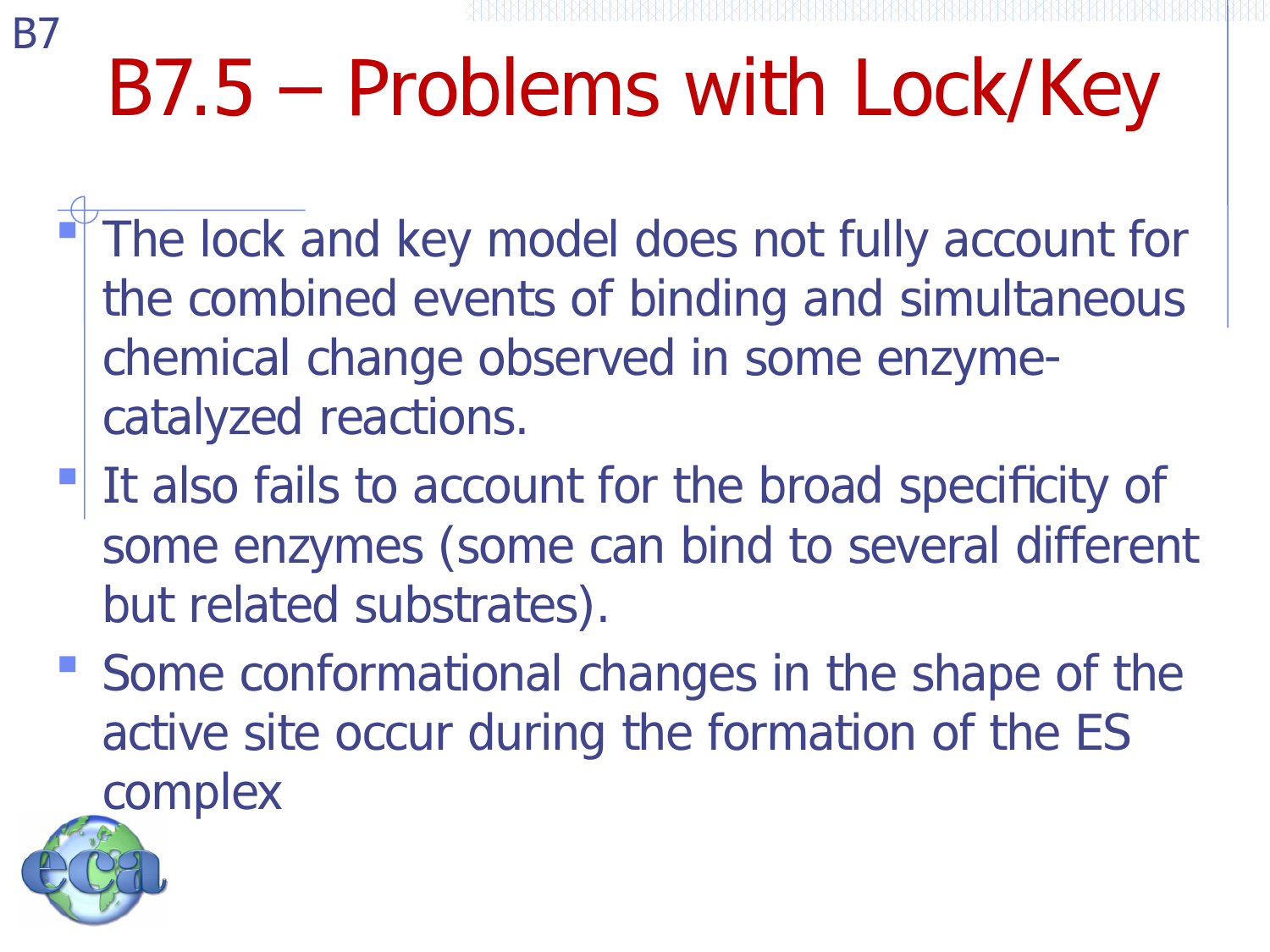

# B7.5 – Problems with Lock/Key
The lock and key model does not fully account for the combined events of binding and simultaneous chemical change observed in some enzyme-catalyzed reactions.
It also fails to account for the broad specificity of some enzymes (some can bind to several different but related substrates).
Some conformational changes in the shape of the active site occur during the formation of the ES complex